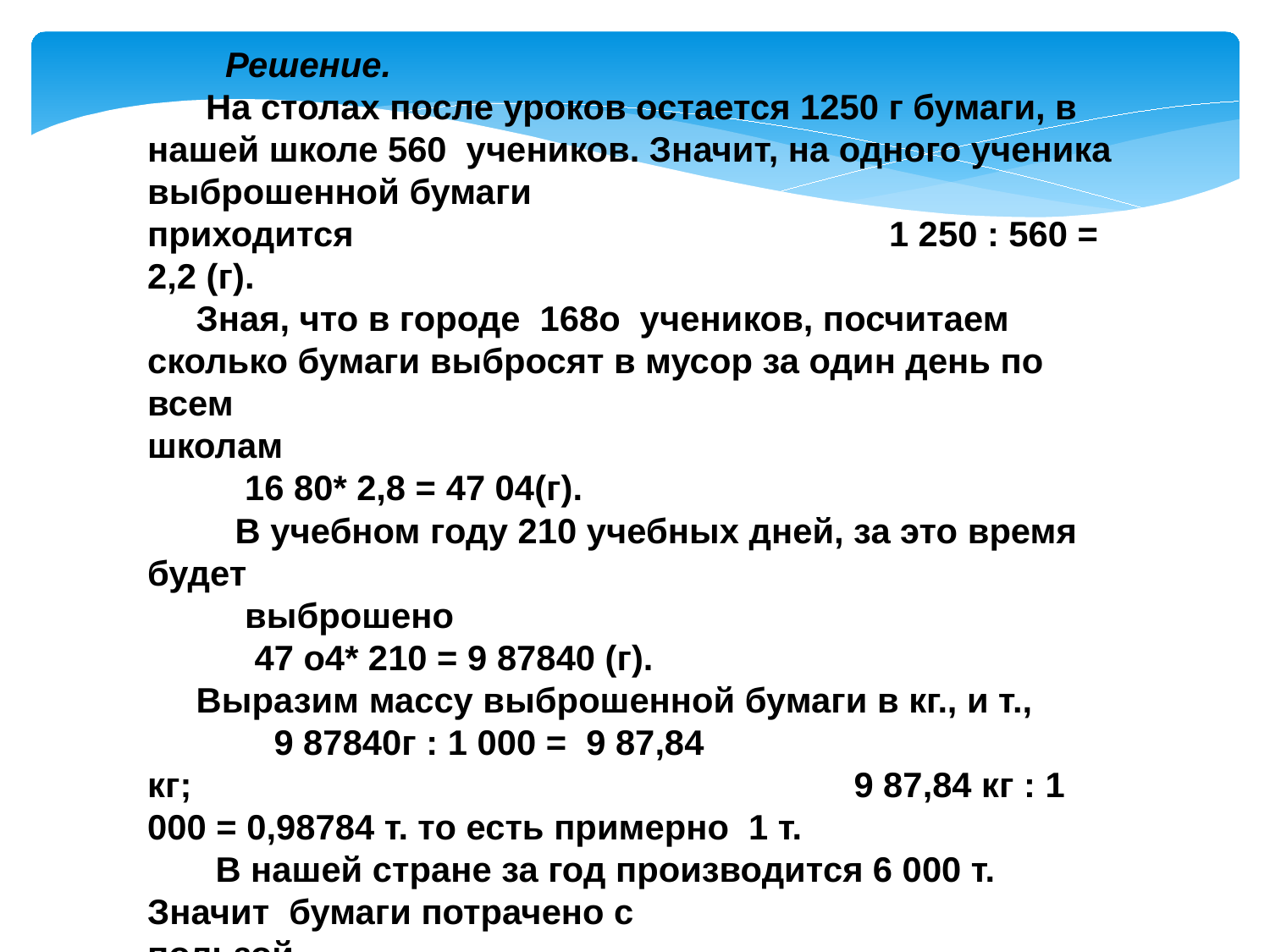

Решение.
      На столах после уроков остается 1250 г бумаги, в нашей школе 560  учеников. Значит, на одного ученика выброшенной бумаги  приходится                                                       1 250 : 560 = 2,2 (г).
     Зная, что в городе  168о  учеников, посчитаем сколько бумаги выбросят в мусор за один день по всем школам                                                                                                16 80* 2,8 = 47 04(г).
         В учебном году 210 учебных дней, за это время будет
          выброшено
           47 о4* 210 = 9 87840 (г).
     Выразим массу выброшенной бумаги в кг., и т.,
             9 87840г : 1 000 =  9 87,84 кг;                                                                    9 87,84 кг : 1 000 = 0,98784 т. то есть примерно  1 т.
       В нашей стране за год производится 6 000 т.        Значит  бумаги потрачено с пользой                                                                                                               6 000т – 1 =5999 т.